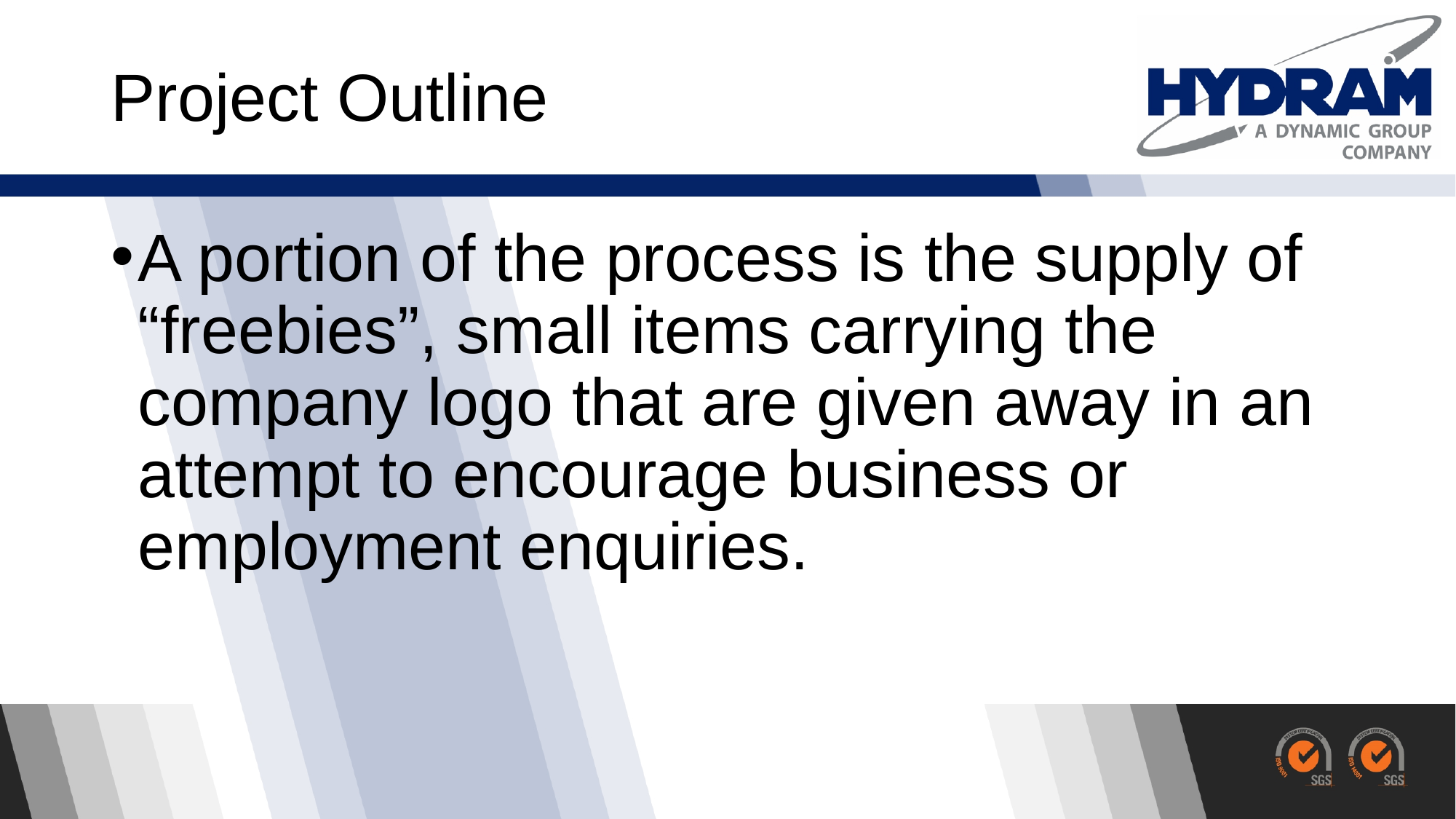

# Project Outline
A portion of the process is the supply of “freebies”, small items carrying the company logo that are given away in an attempt to encourage business or employment enquiries.